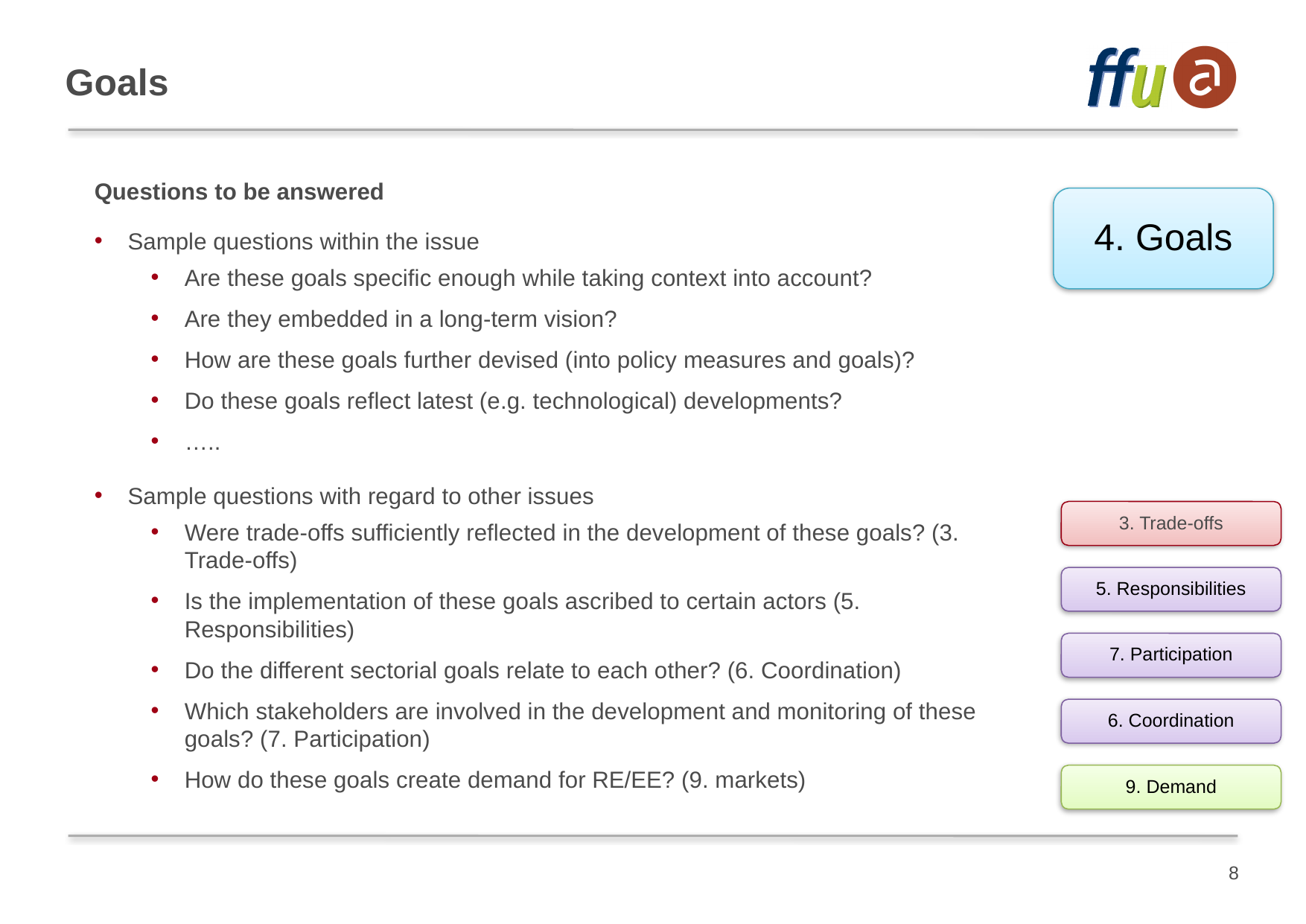

# Goals
Questions to be answered
Sample questions within the issue
Are these goals specific enough while taking context into account?
Are they embedded in a long-term vision?
How are these goals further devised (into policy measures and goals)?
Do these goals reflect latest (e.g. technological) developments?
…..
Sample questions with regard to other issues
Were trade-offs sufficiently reflected in the development of these goals? (3. Trade-offs)
Is the implementation of these goals ascribed to certain actors (5. Responsibilities)
Do the different sectorial goals relate to each other? (6. Coordination)
Which stakeholders are involved in the development and monitoring of these goals? (7. Participation)
How do these goals create demand for RE/EE? (9. markets)

4. Goals

3. Trade-offs

5. Responsibilities

7. Participation

6. Coordination

9. Demand